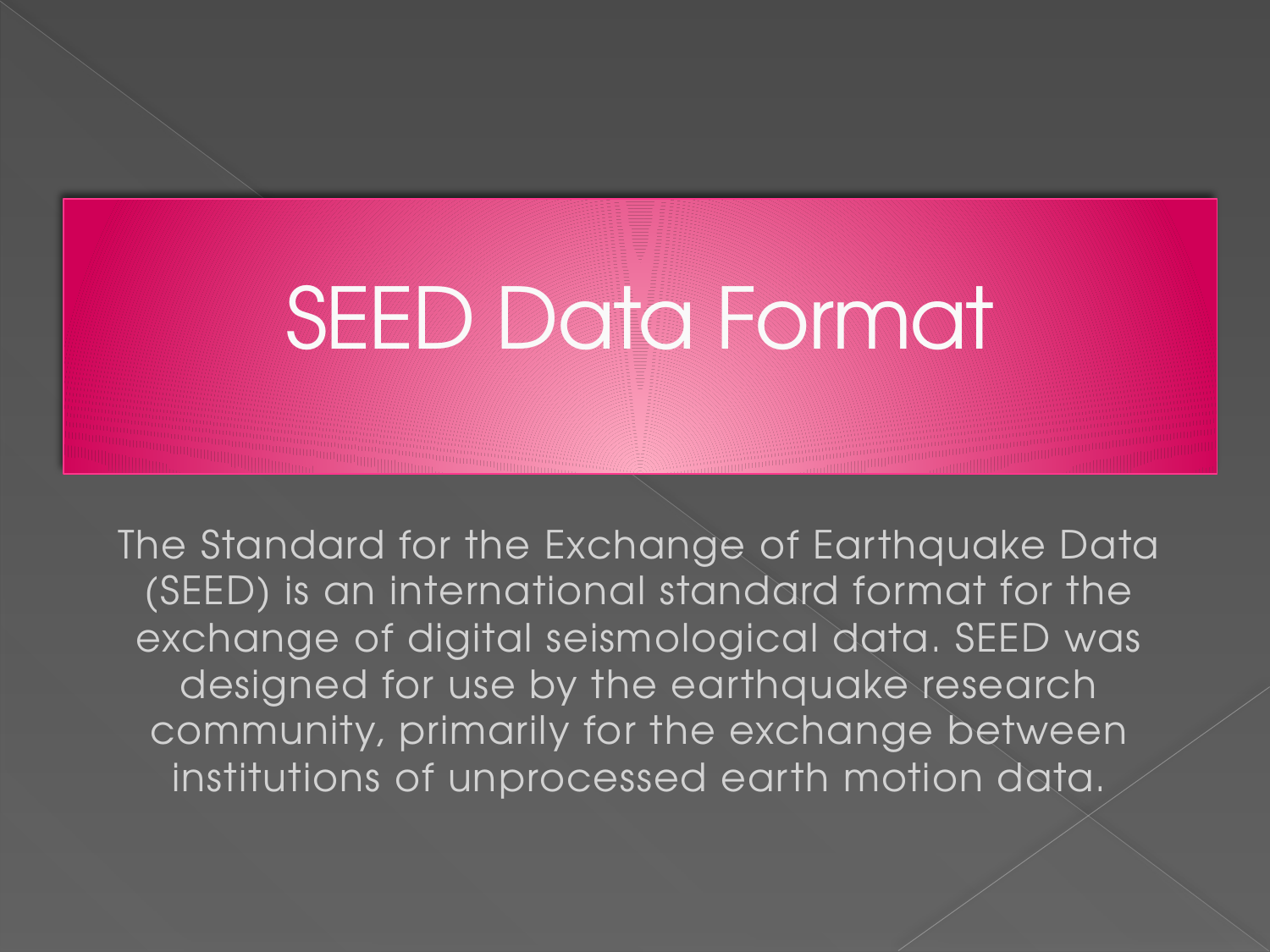

SEED Data Format
The Standard for the Exchange of Earthquake Data (SEED) is an international standard format for the exchange of digital seismological data. SEED was designed for use by the earthquake research community, primarily for the exchange between institutions of unprocessed earth motion data.